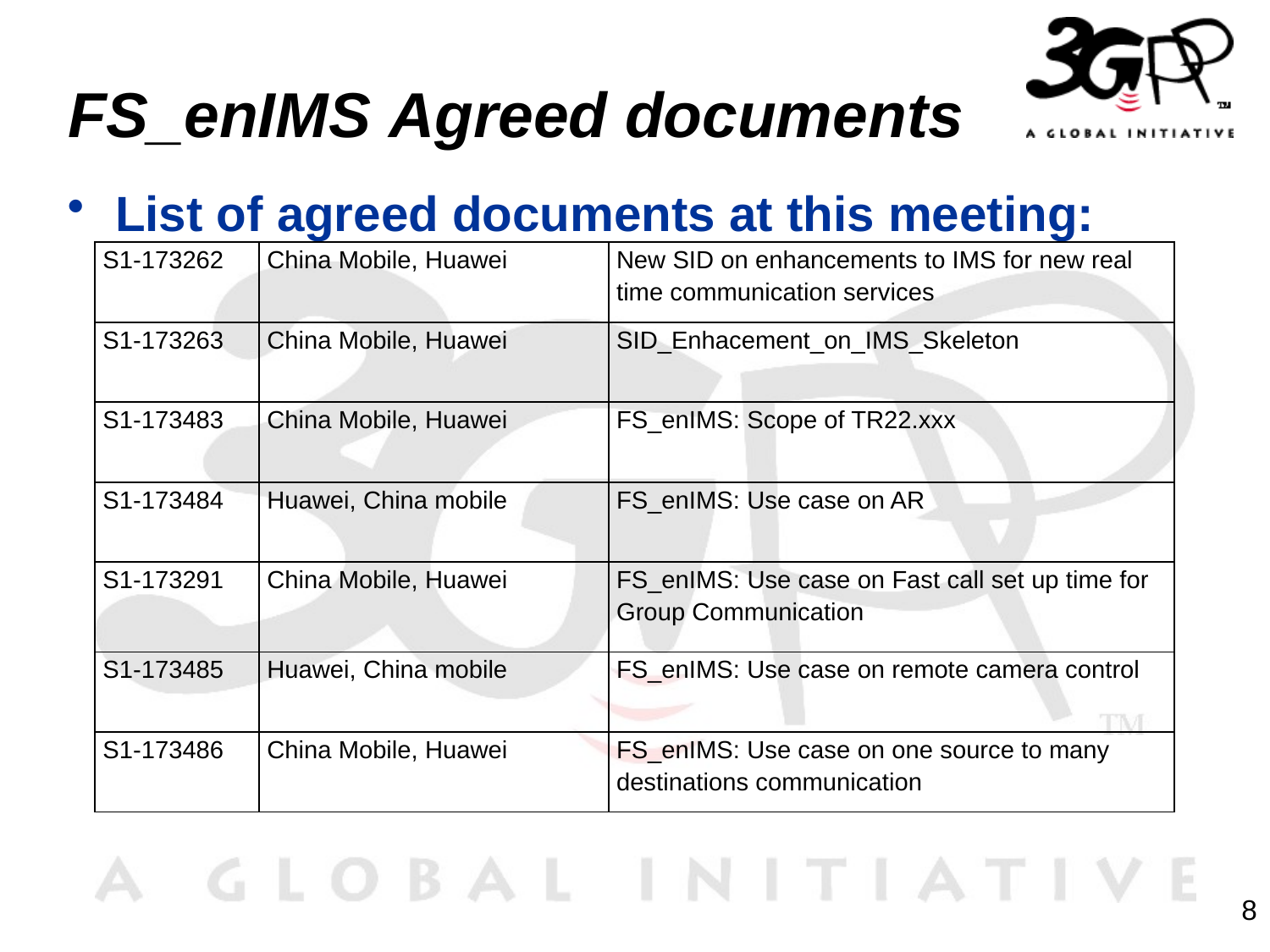

# FS_enIMS Agreed documents
List of agreed documents at this meeting:

| S1-173262 | China Mobile, Huawei | New SID on enhancements to IMS for new real time communication services |
| --- | --- | --- |
| S1-173263 | China Mobile, Huawei | SID\_Enhacement\_on\_IMS\_Skeleton |
| S1-173483 | China Mobile, Huawei | FS\_enIMS: Scope of TR22.xxx |
| S1-173484 | Huawei, China mobile | FS\_enIMS: Use case on AR |
| S1-173291 | China Mobile, Huawei | FS\_enIMS: Use case on Fast call set up time for Group Communication |
| S1-173485 | Huawei, China mobile | FS\_enIMS: Use case on remote camera control |
| S1-173486 | China Mobile, Huawei | FS\_enIMS: Use case on one source to many destinations communication |
8